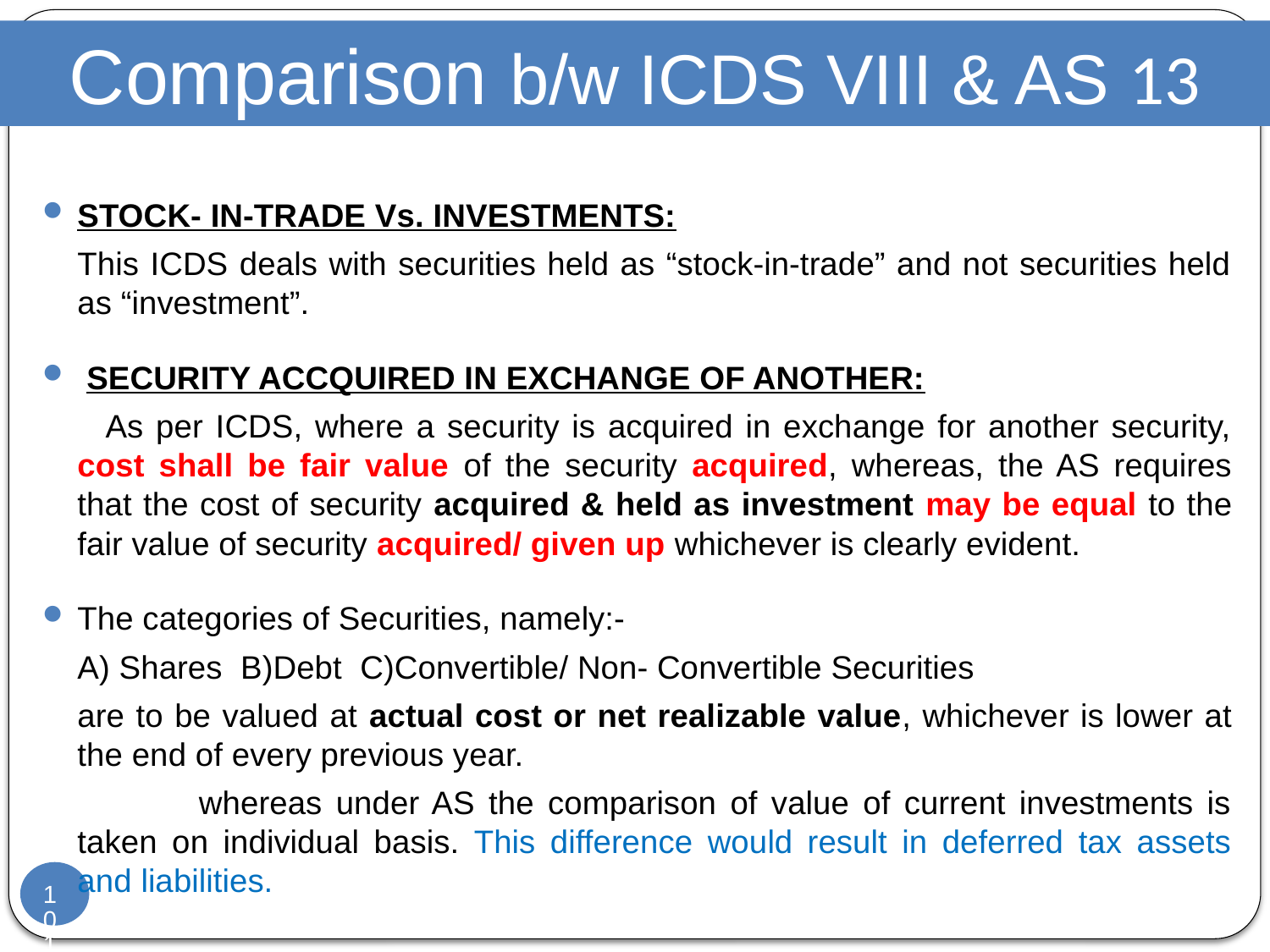

Comparison b/w ICDS VIII & AS 13
STOCK- IN-TRADE Vs. INVESTMENTS:
	This ICDS deals with securities held as “stock-in-trade” and not securities held as “investment”.

 SECURITY ACCQUIRED IN EXCHANGE OF ANOTHER:
     As per ICDS, where a security is acquired in exchange for another security, cost shall be fair value of the security acquired, whereas, the AS requires that the cost of security acquired & held as investment may be equal to the fair value of security acquired/ given up whichever is clearly evident.

The categories of Securities, namely:-
	A) Shares  B)Debt  C)Convertible/ Non- Convertible Securities
	are to be valued at actual cost or net realizable value, whichever is lower at the end of every previous year.
	 	whereas under AS the comparison of value of current investments is taken on individual basis. This difference would result in deferred tax assets and liabilities.

101